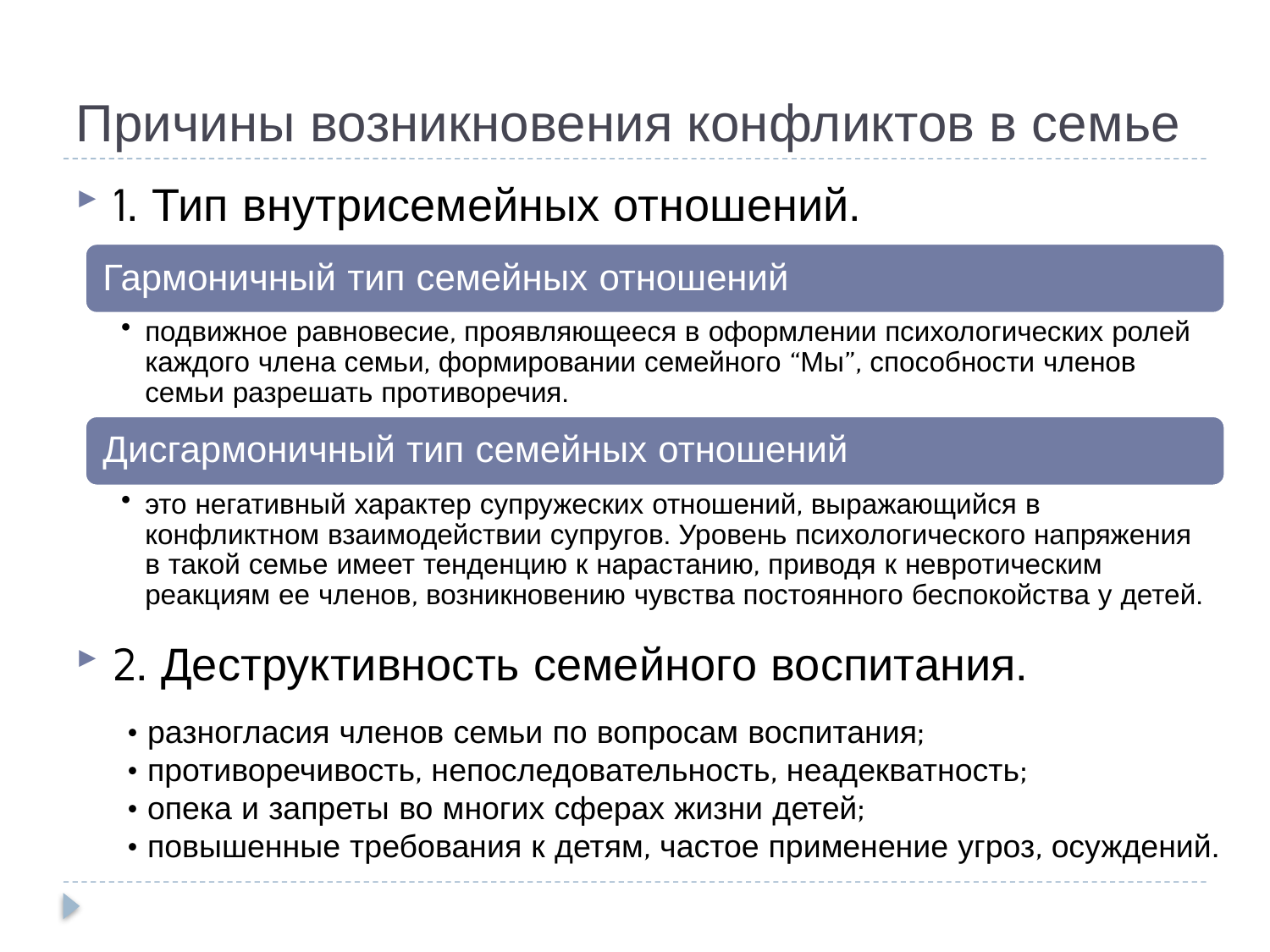

# Причины возникновения конфликтов в семье
1. Тип внутрисемейных отношений.

2. Деструктивность семейного воспитания.

Гармоничный тип семейных отношений
подвижное равновесие, проявляющееся в оформлении психологических ролей каждого члена семьи, формировании семейного “Мы”, способности членов семьи разрешать противоречия.
Дисгармоничный тип семейных отношений
это негативный характер супружеских отношений, выражающийся в конфликтном взаимодействии супругов. Уровень психологического напряжения в такой семье имеет тенденцию к нарастанию, приводя к невротическим реакциям ее членов, возникновению чувства постоянного беспокойства у детей.
• разногласия членов семьи по вопросам воспитания;
• противоречивость, непоследовательность, неадекватность;
• опека и запреты во многих сферах жизни детей;
• повышенные требования к детям, частое применение угроз, осуждений.